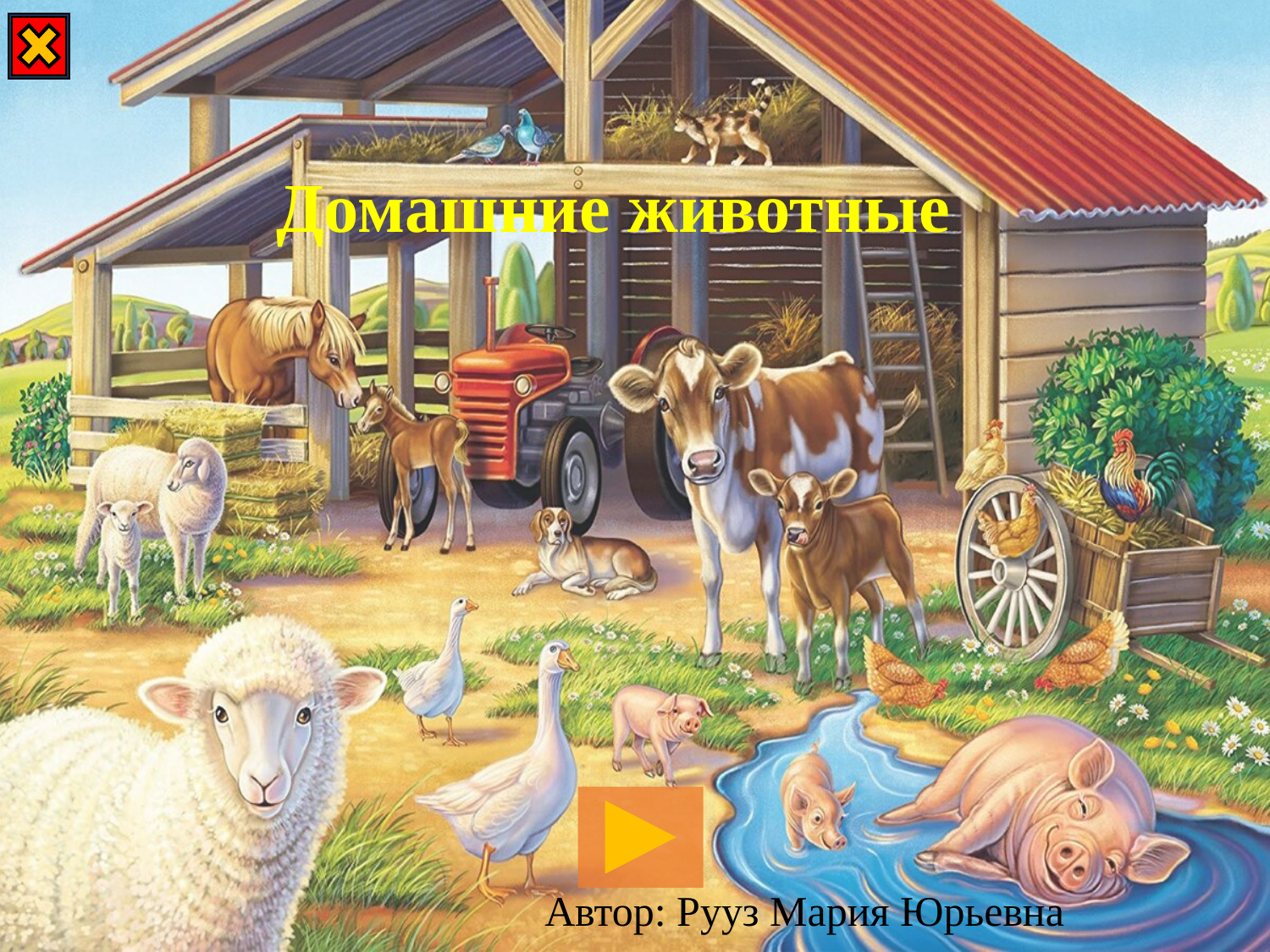

# Домашние животные

Автор: Рууз Мария Юрьевна